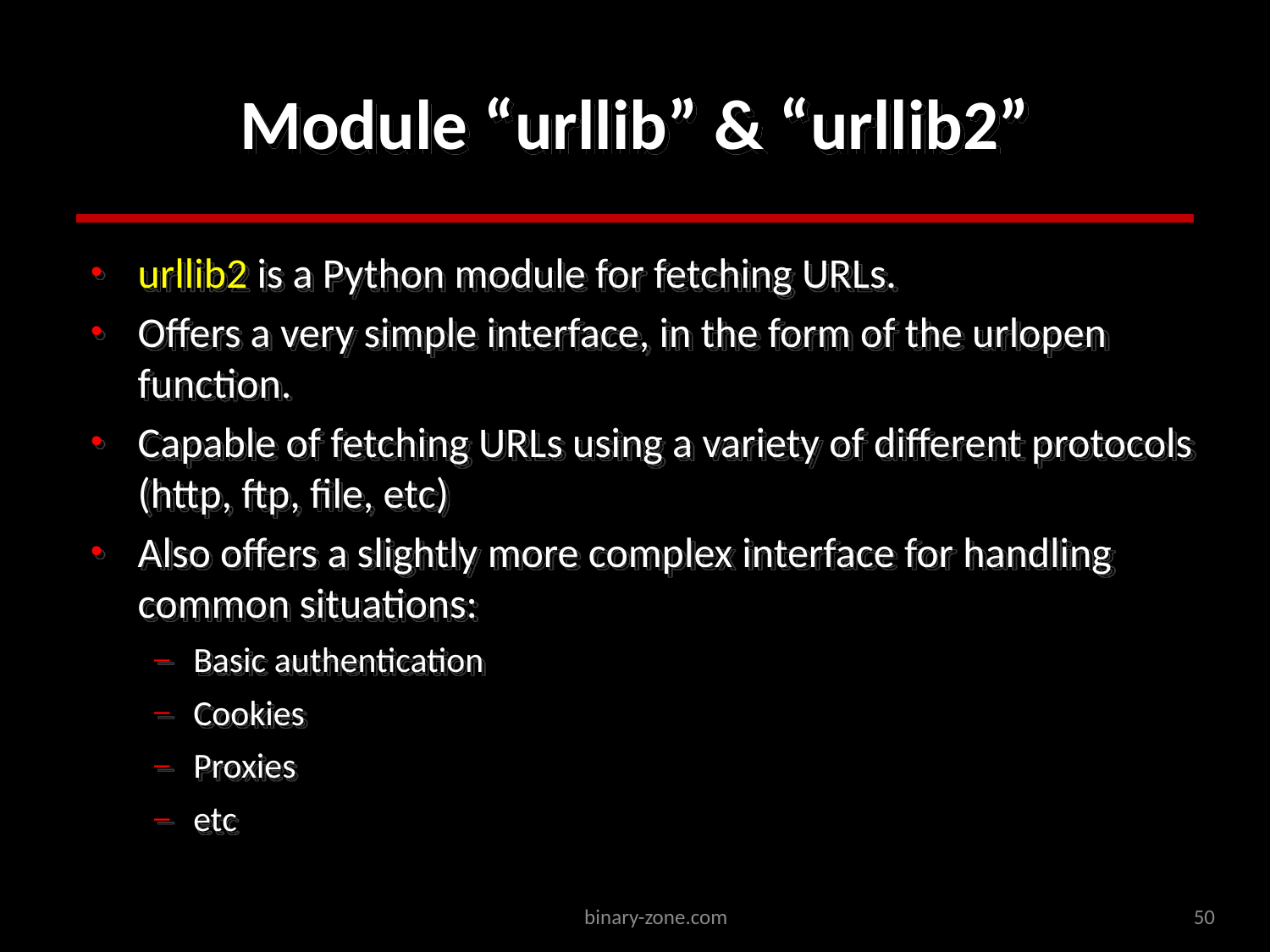

# Module “urllib” & “urllib2”
urllib2 is a Python module for fetching URLs.
Offers a very simple interface, in the form of the urlopen function.
Capable of fetching URLs using a variety of different protocols (http, ftp, file, etc)
Also offers a slightly more complex interface for handling common situations:
Basic authentication
Cookies
Proxies
etc